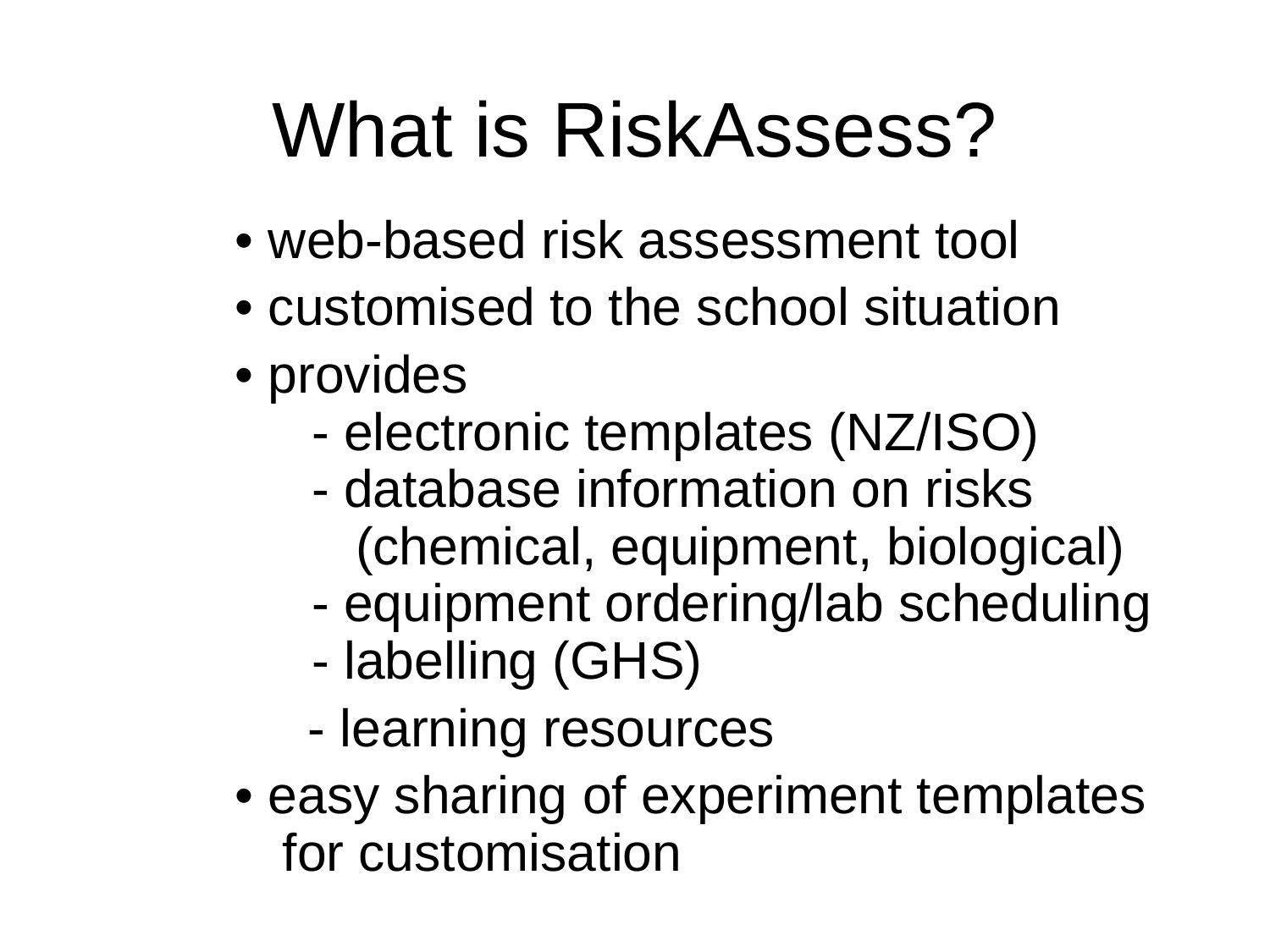

# What is RiskAssess?
• web-based risk assessment tool
• customised to the school situation
• provides
  - electronic templates (NZ/ISO)
  - database information on risks
     (chemical, equipment, biological)
  - equipment ordering/lab scheduling
  - labelling (GHS)
     - learning resources
• easy sharing of experiment templates for customisation